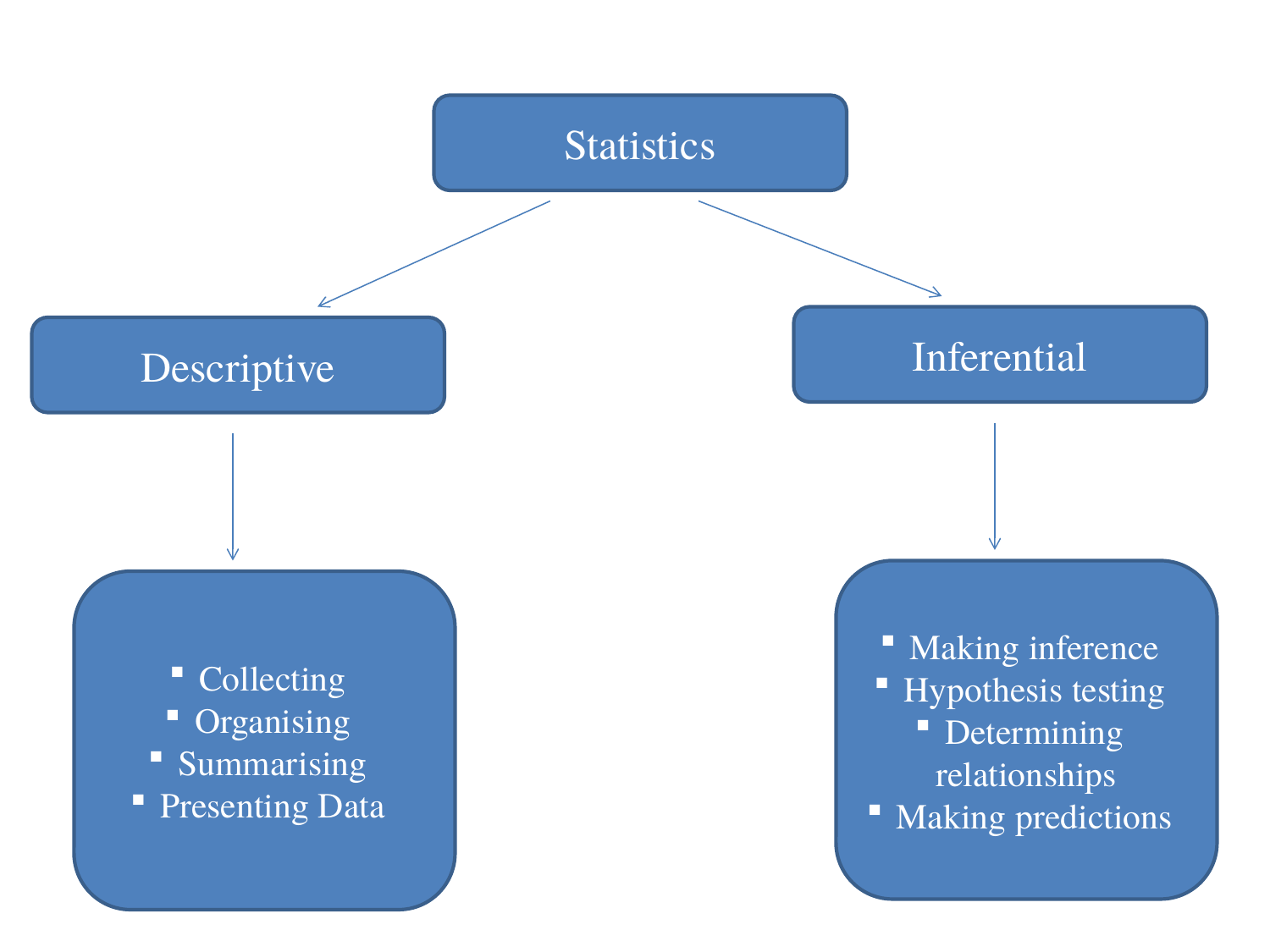

Statistics
Inferential
Descriptive
Making inference
Hypothesis testing
Determining relationships
Making predictions
Collecting
Organising
Summarising
Presenting Data